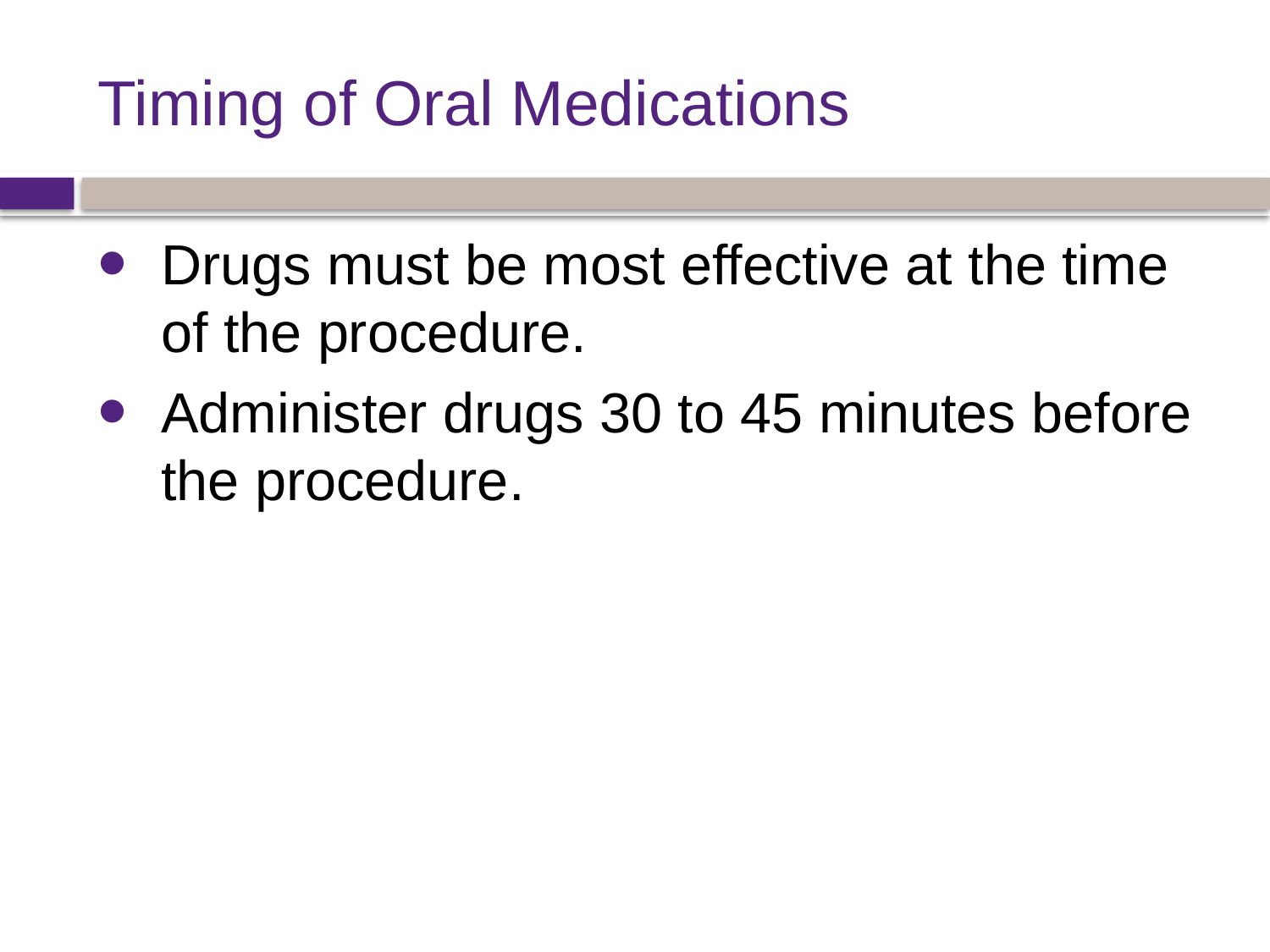

# Timing of Oral Medications
Drugs must be most effective at the time of the procedure.
Administer drugs 30 to 45 minutes before the procedure.